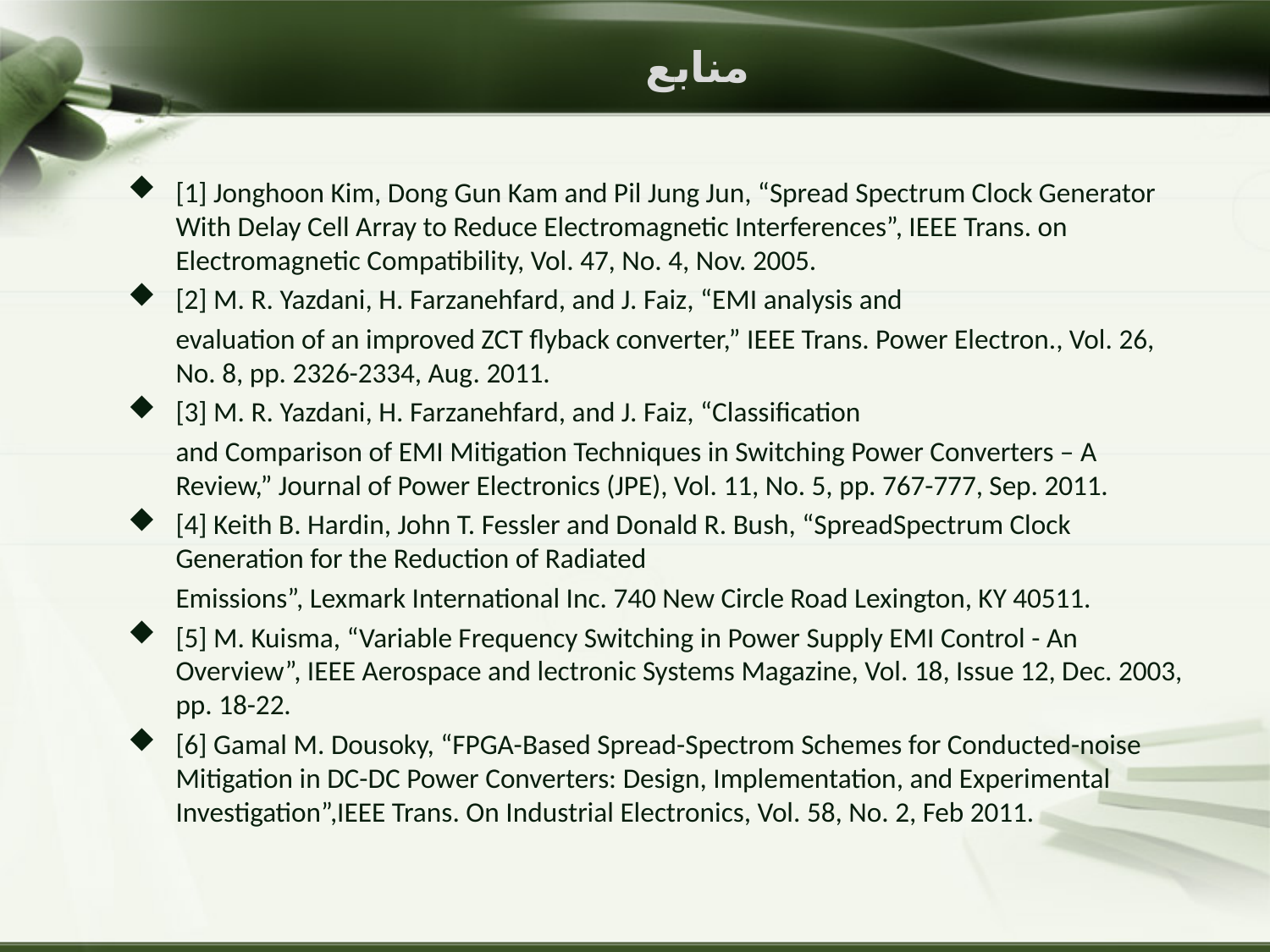

# منابع
[1] Jonghoon Kim, Dong Gun Kam and Pil Jung Jun, “Spread Spectrum Clock Generator With Delay Cell Array to Reduce Electromagnetic Interferences”, IEEE Trans. on Electromagnetic Compatibility, Vol. 47, No. 4, Nov. 2005.
[2] M. R. Yazdani, H. Farzanehfard, and J. Faiz, “EMI analysis and
	evaluation of an improved ZCT flyback converter,” IEEE Trans. Power Electron., Vol. 26, No. 8, pp. 2326-2334, Aug. 2011.
[3] M. R. Yazdani, H. Farzanehfard, and J. Faiz, “Classification
	and Comparison of EMI Mitigation Techniques in Switching Power Converters – A Review,” Journal of Power Electronics (JPE), Vol. 11, No. 5, pp. 767-777, Sep. 2011.
[4] Keith B. Hardin, John T. Fessler and Donald R. Bush, “SpreadSpectrum Clock Generation for the Reduction of Radiated
	Emissions”, Lexmark International Inc. 740 New Circle Road Lexington, KY 40511.
[5] M. Kuisma, “Variable Frequency Switching in Power Supply EMI Control - An Overview”, IEEE Aerospace and lectronic Systems Magazine, Vol. 18, Issue 12, Dec. 2003, pp. 18-22.
[6] Gamal M. Dousoky, “FPGA-Based Spread-Spectrom Schemes for Conducted-noise Mitigation in DC-DC Power Converters: Design, Implementation, and Experimental Investigation”,IEEE Trans. On Industrial Electronics, Vol. 58, No. 2, Feb 2011.